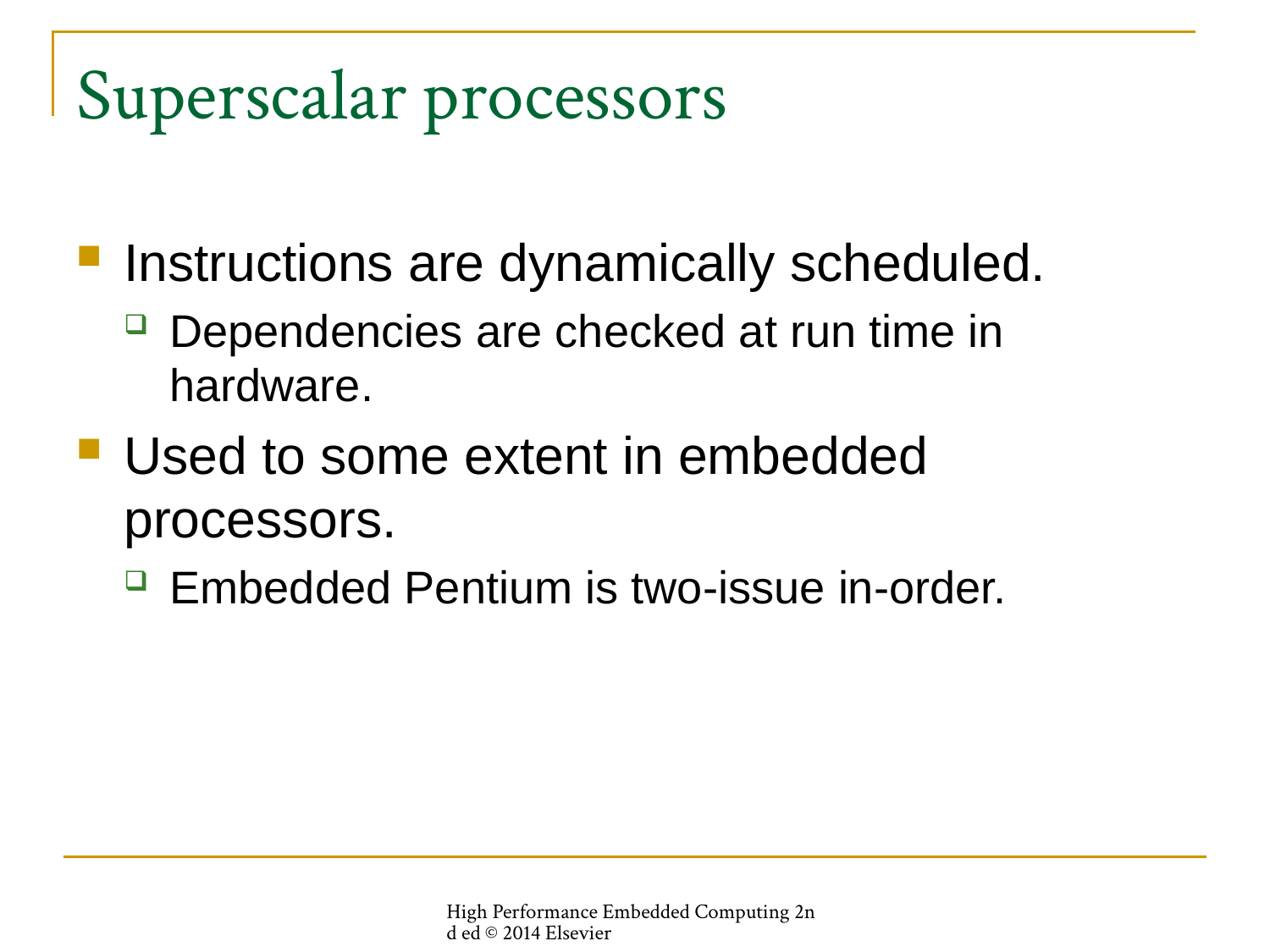

# Superscalar processors
Instructions are dynamically scheduled.
Dependencies are checked at run time in hardware.
Used to some extent in embedded processors.
Embedded Pentium is two-issue in-order.
High Performance Embedded Computing 2nd ed © 2014 Elsevier